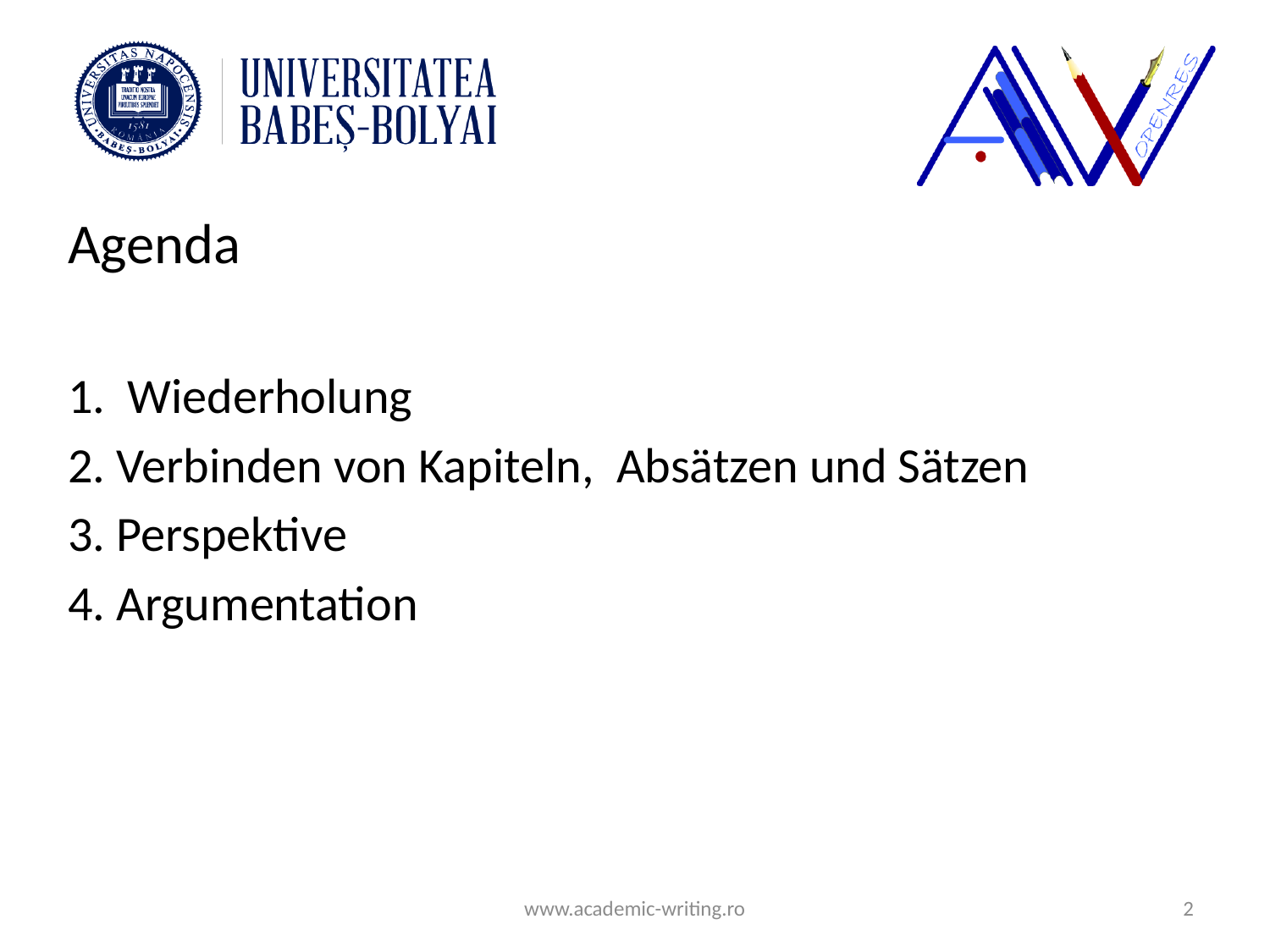

#
Agenda

1.  Wiederholung
2. Verbinden von Kapiteln,  Absätzen und Sätzen
3. Perspektive
4. Argumentation

www.academic-writing.ro
2